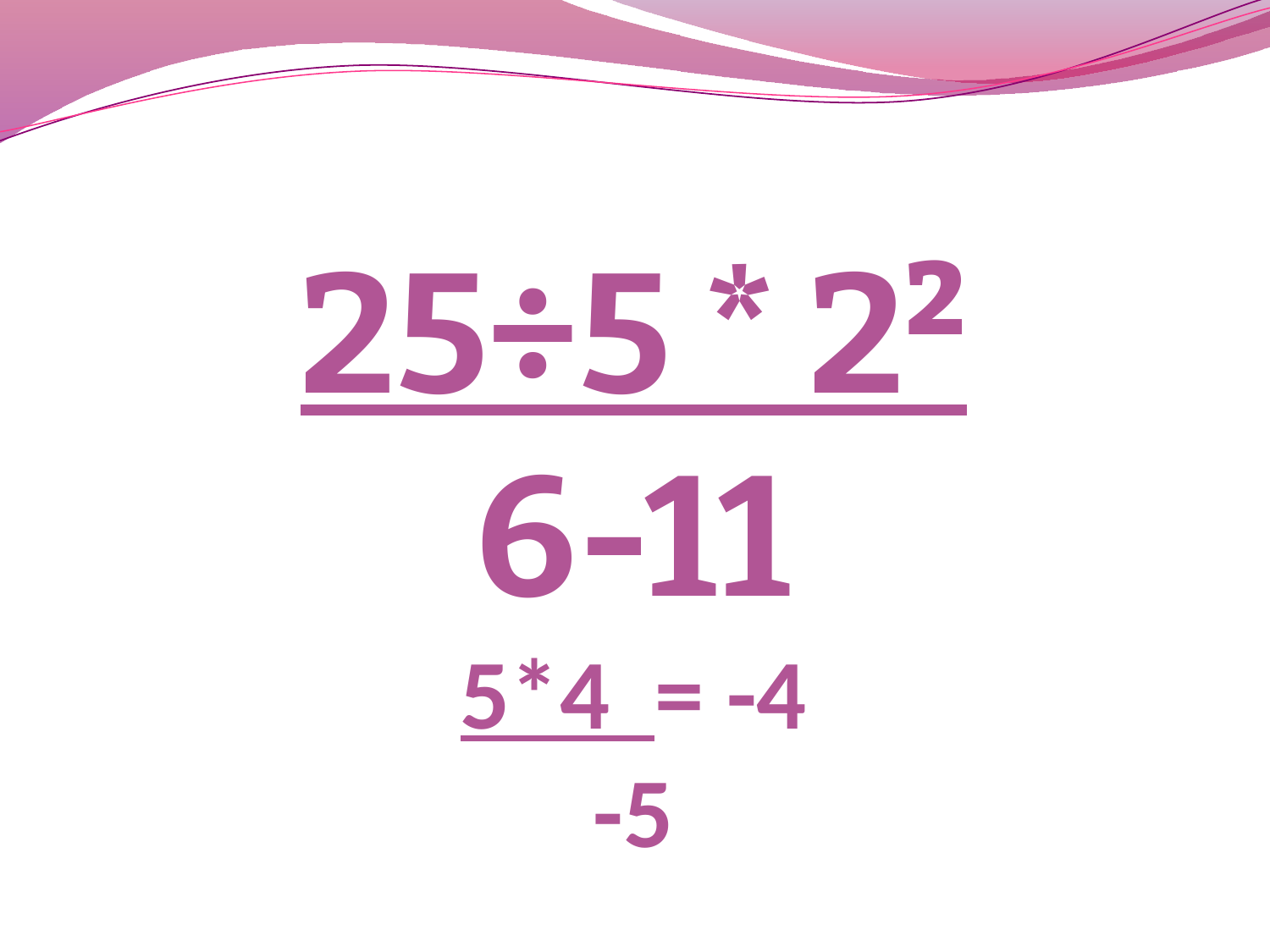

# 25÷5 * 2² 6-11 5*4  = -4 -5